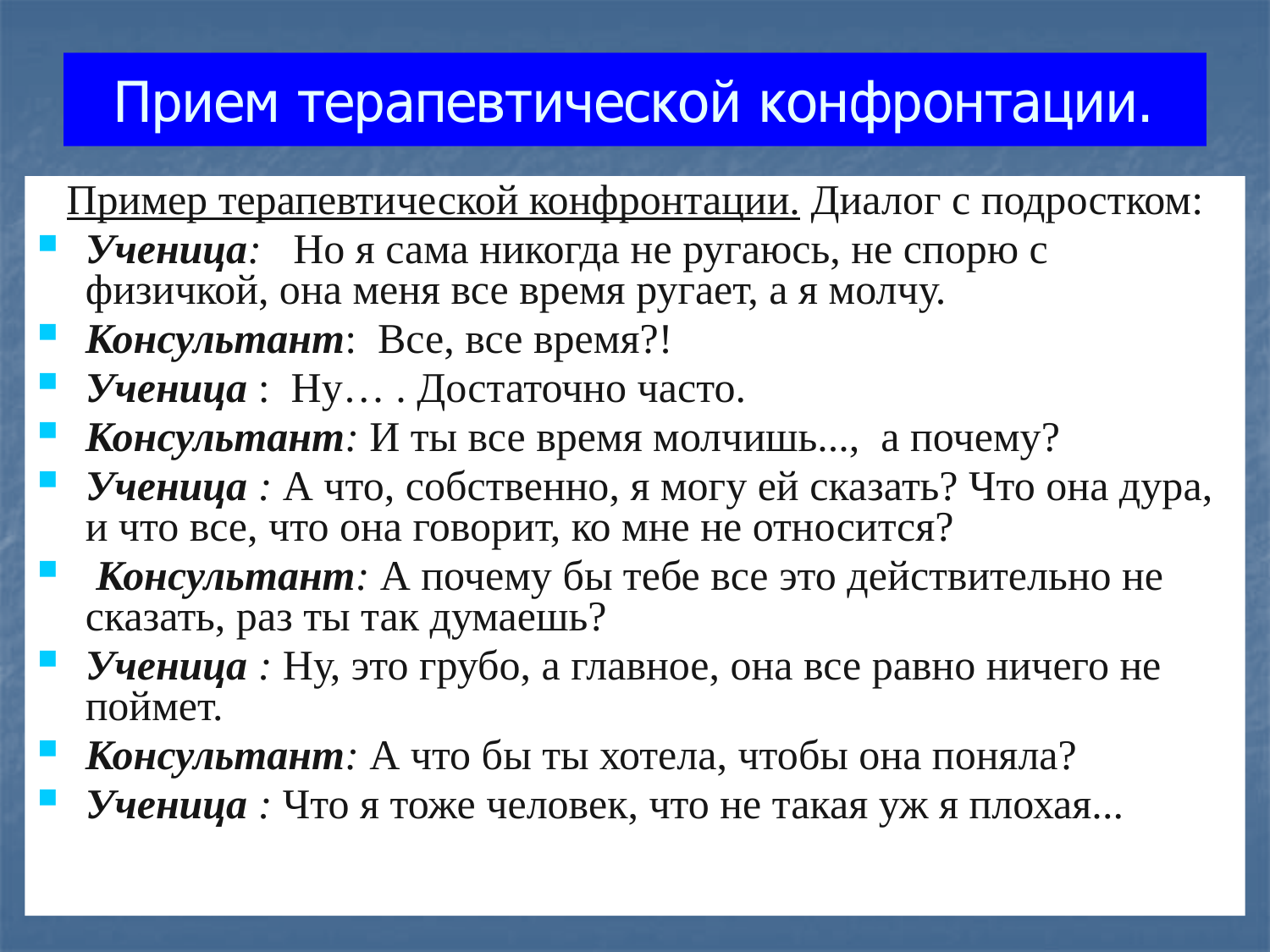

# Прием терапевтической конфронтации.
Пример терапевтической конфронтации. Диалог с подростком:
Ученица:   Но я сама никогда не ругаюсь, не спорю с физичкой, она меня все время ругает, а я молчу.
Консультант:  Все, все время?!
Ученица :  Ну… . Достаточно часто.
Консультант: И ты все время молчишь...,  а почему?
Ученица : А что, собственно, я могу ей сказать? Что она дура, и что все, что она говорит, ко мне не относится?
 Консультант: А почему бы тебе все это действительно не сказать, раз ты так думаешь?
Ученица : Ну, это грубо, а главное, она все равно ничего не поймет.
Консультант: А что бы ты хотела, чтобы она поняла?
Ученица : Что я тоже человек, что не такая уж я плохая...